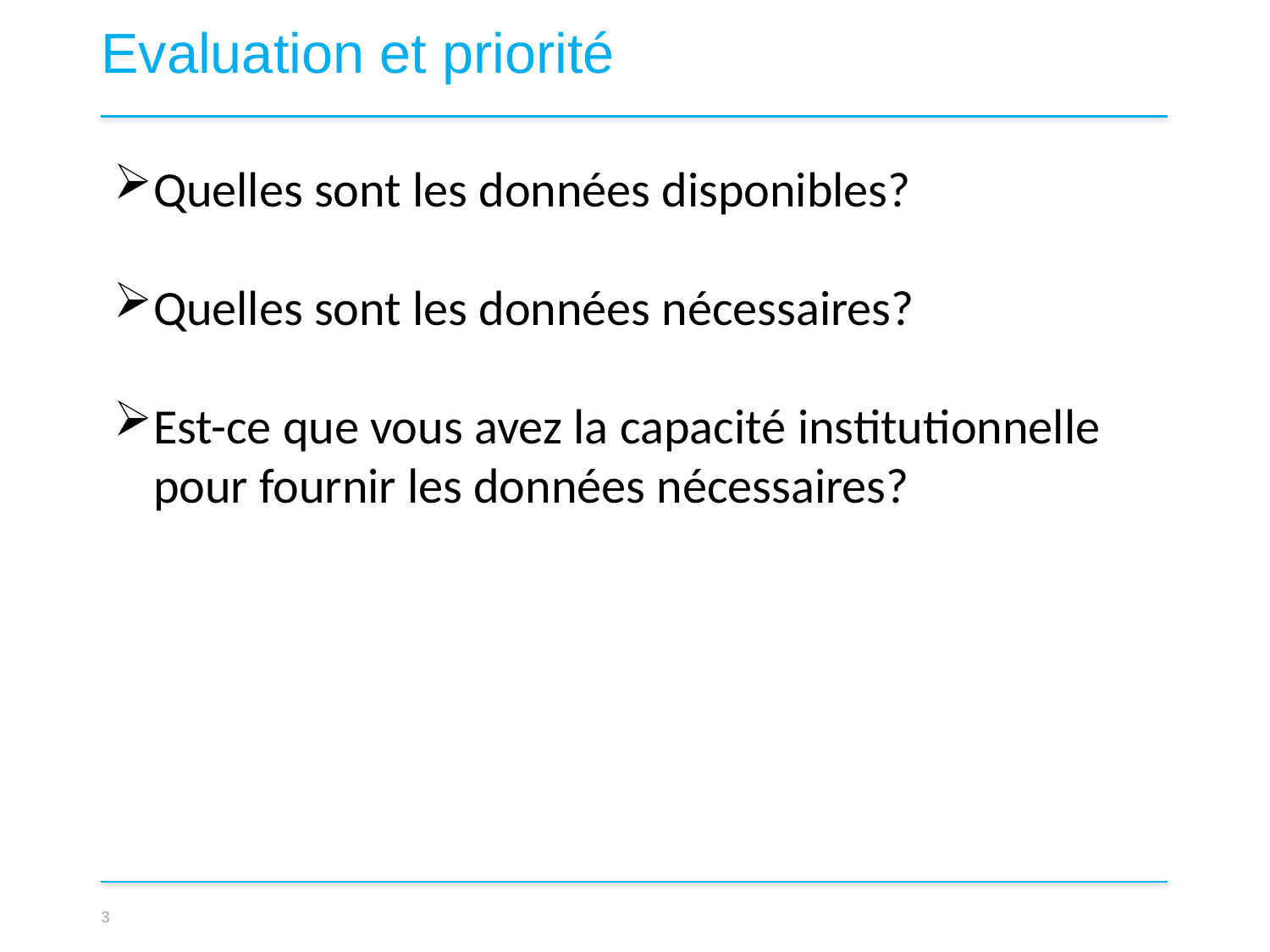

Evaluation et priorité
Quelles sont les données disponibles?

Quelles sont les données nécessaires?

Est-ce que vous avez la capacité institutionnelle pour fournir les données nécessaires?

3